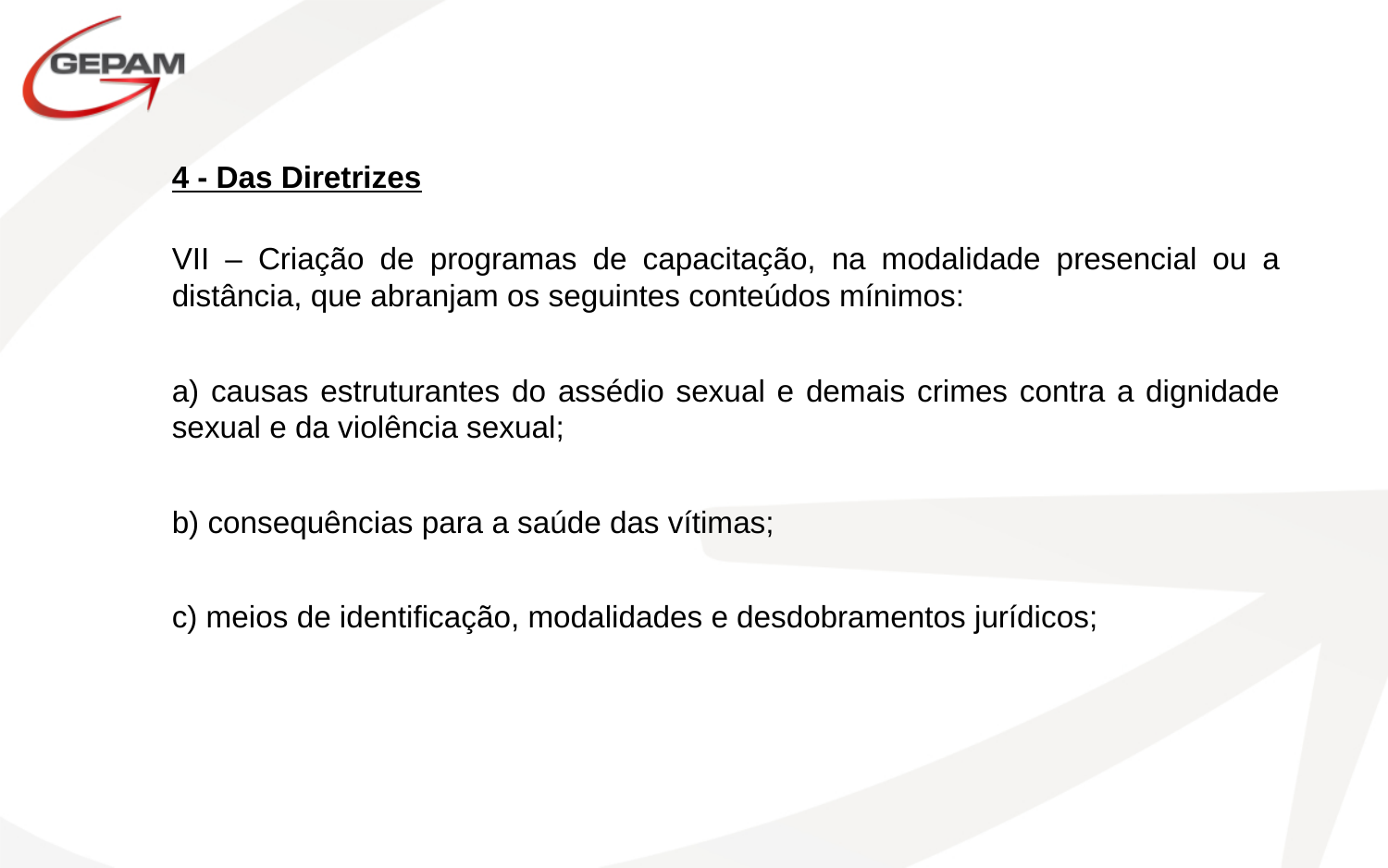

4 - Das Diretrizes
VII – Criação de programas de capacitação, na modalidade presencial ou a distância, que abranjam os seguintes conteúdos mínimos:
a) causas estruturantes do assédio sexual e demais crimes contra a dignidade sexual e da violência sexual;
b) consequências para a saúde das vítimas;
c) meios de identificação, modalidades e desdobramentos jurídicos;